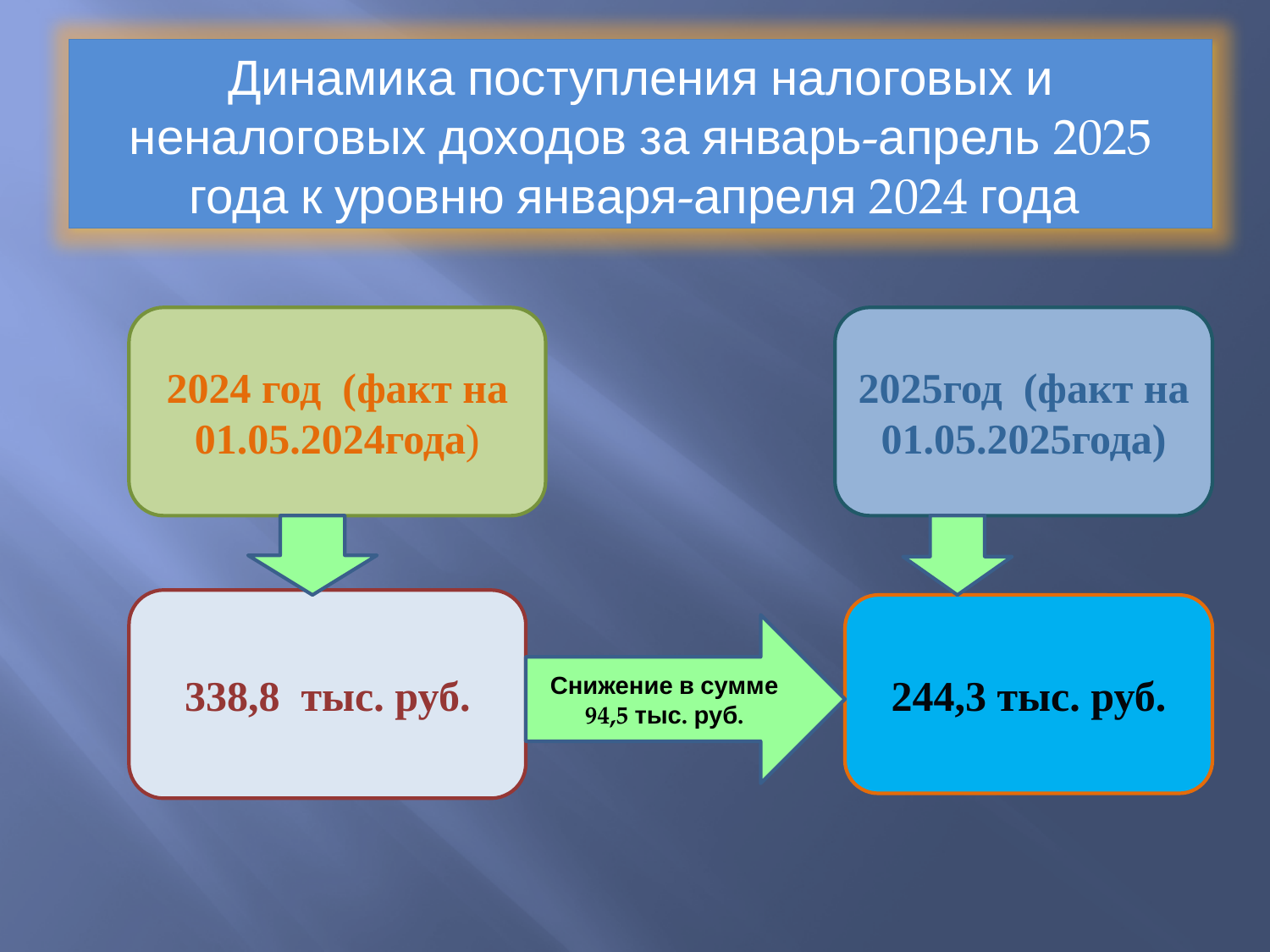

Динамика поступления налоговых и неналоговых доходов за январь-апрель 2025 года к уровню января-апреля 2024 года
2024 год  (факт на 01.05.2024года)
2025год  (факт на 01.05.2025года)

338,8  тыс. руб.
244,3 тыс. руб.
Снижение в сумме 94,5 тыс. руб.